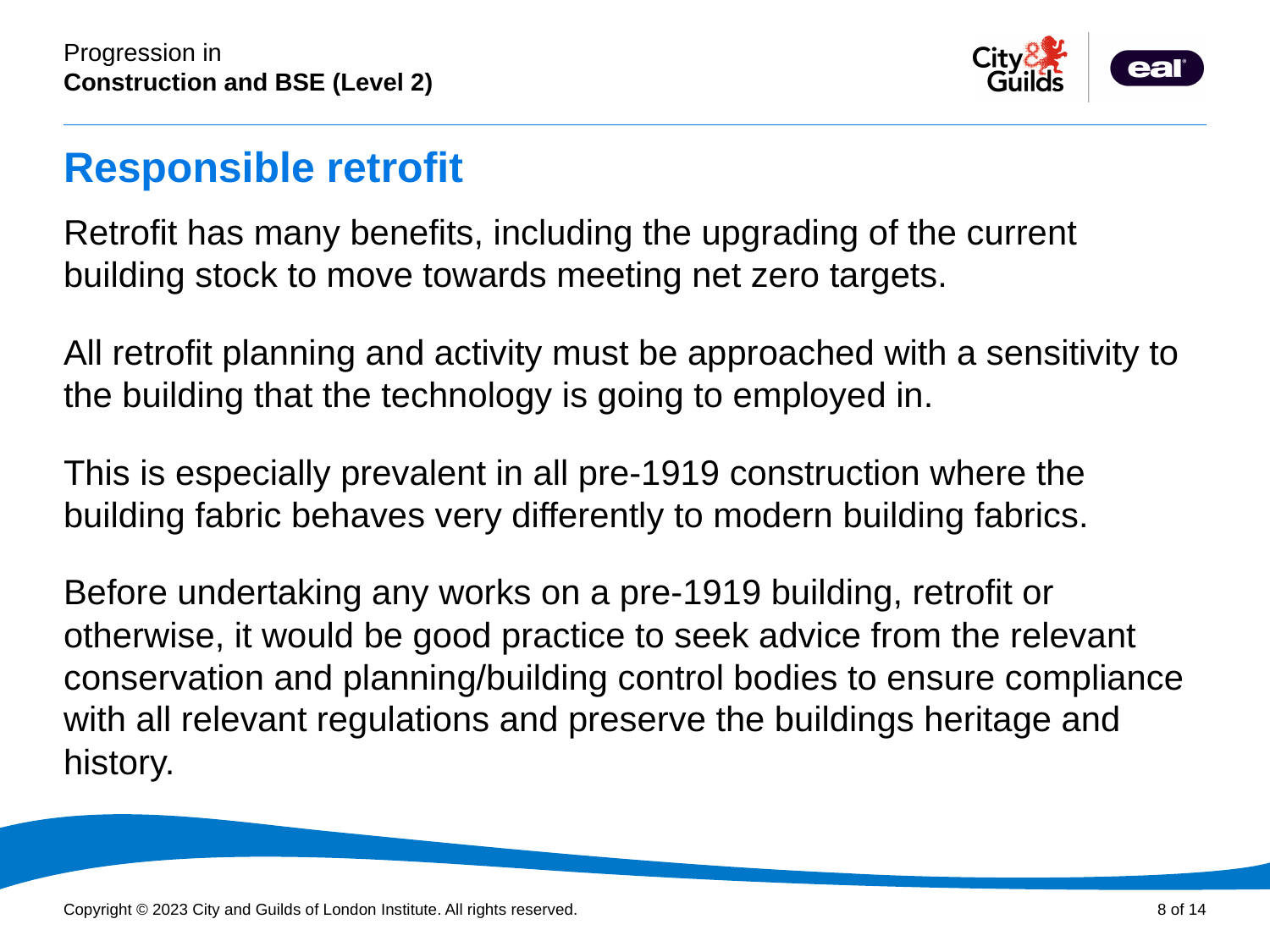

# Responsible retrofit
Retrofit has many benefits, including the upgrading of the current building stock to move towards meeting net zero targets.
All retrofit planning and activity must be approached with a sensitivity to the building that the technology is going to employed in.
This is especially prevalent in all pre-1919 construction where the building fabric behaves very differently to modern building fabrics.
Before undertaking any works on a pre-1919 building, retrofit or otherwise, it would be good practice to seek advice from the relevant conservation and planning/building control bodies to ensure compliance with all relevant regulations and preserve the buildings heritage and history.